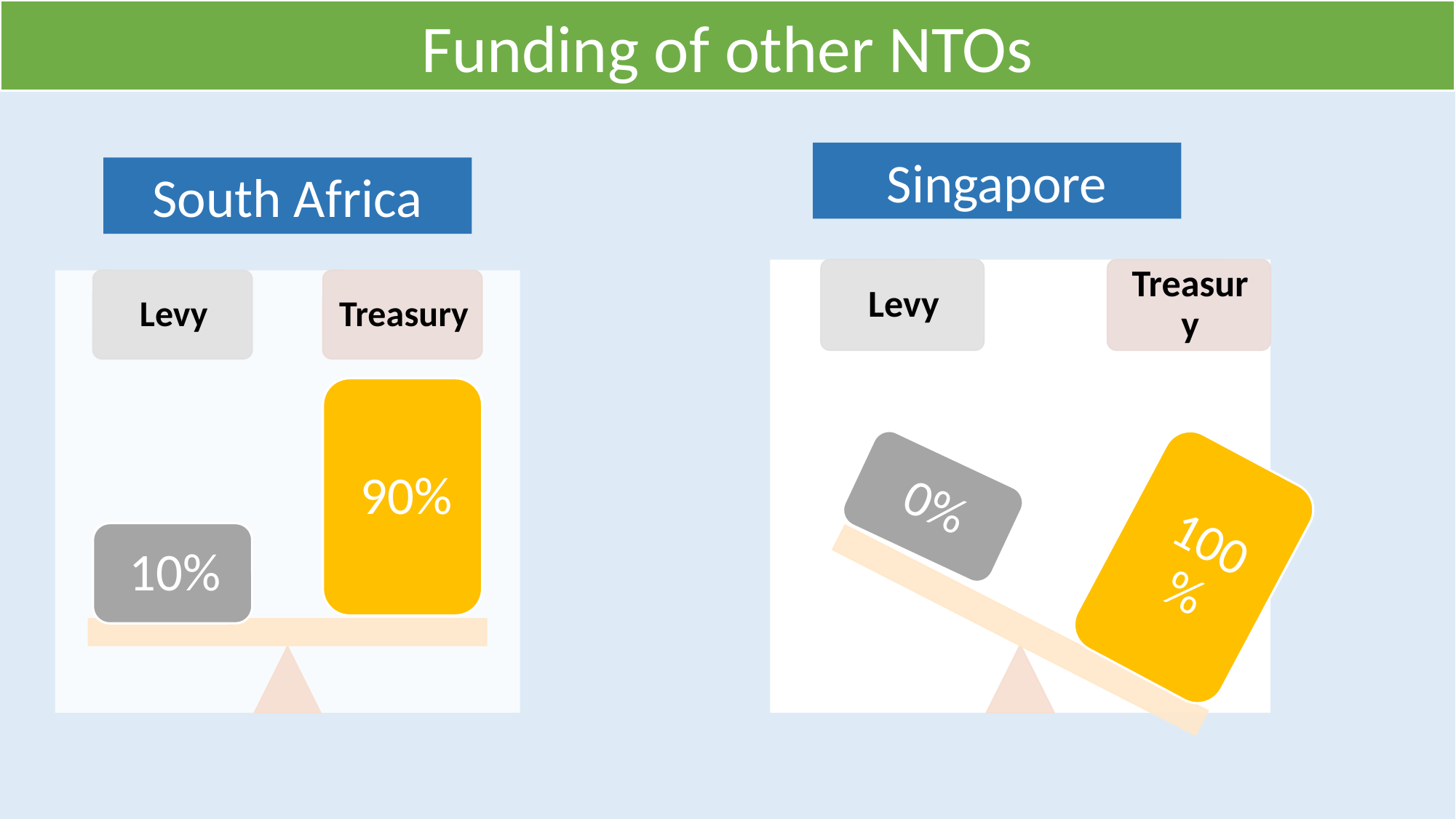

Funding of other NTOs
Singapore
South Africa
Levy
Treasury
0%
100%
Levy
Treasury
10%
90%